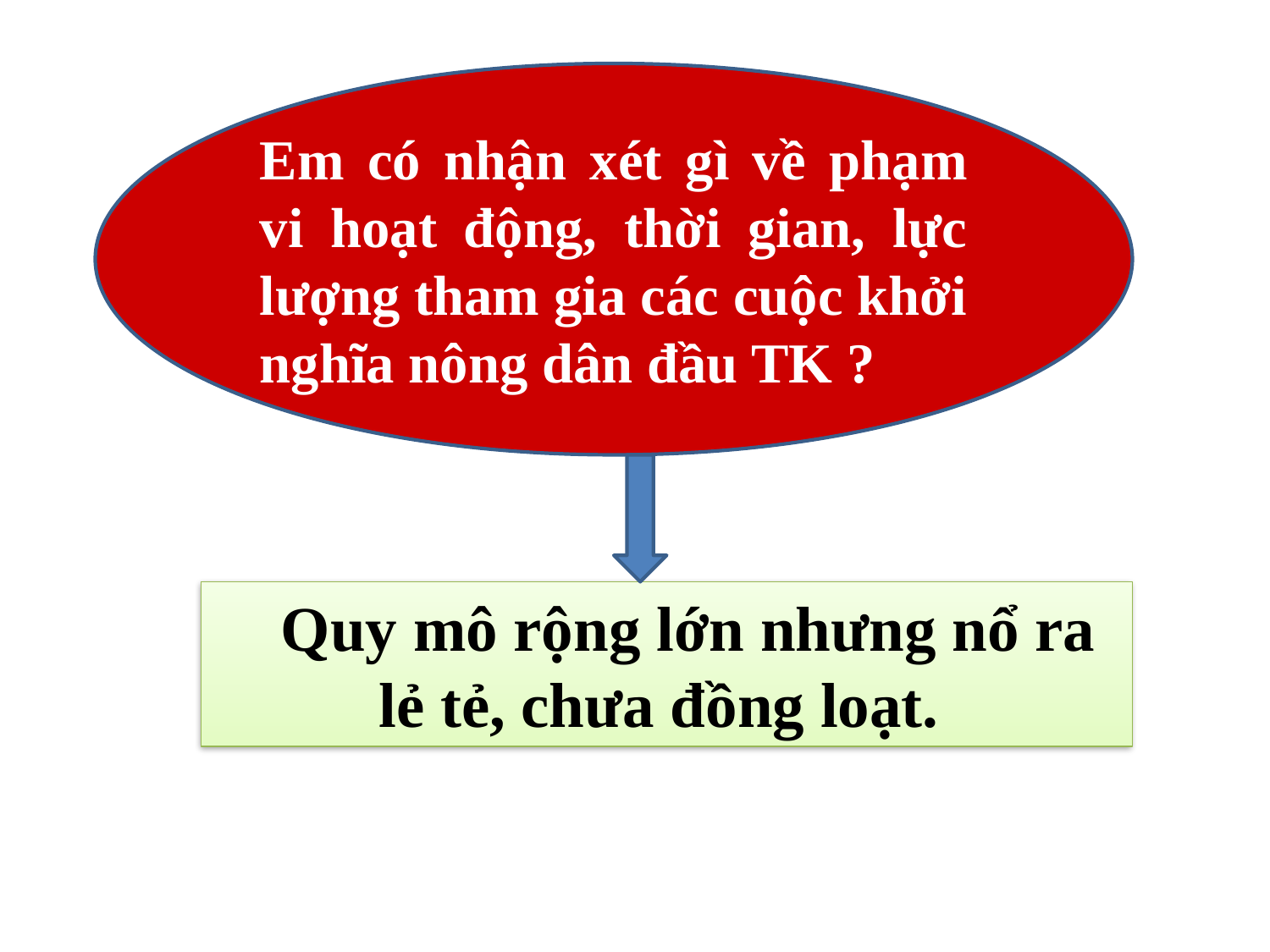

Em có nhận xét gì về phạm vi hoạt động, thời gian, lực lượng tham gia các cuộc khởi nghĩa nông dân đầu TK ?

   Quy mô rộng lớn nhưng nổ ra lẻ tẻ, chưa đồng loạt.